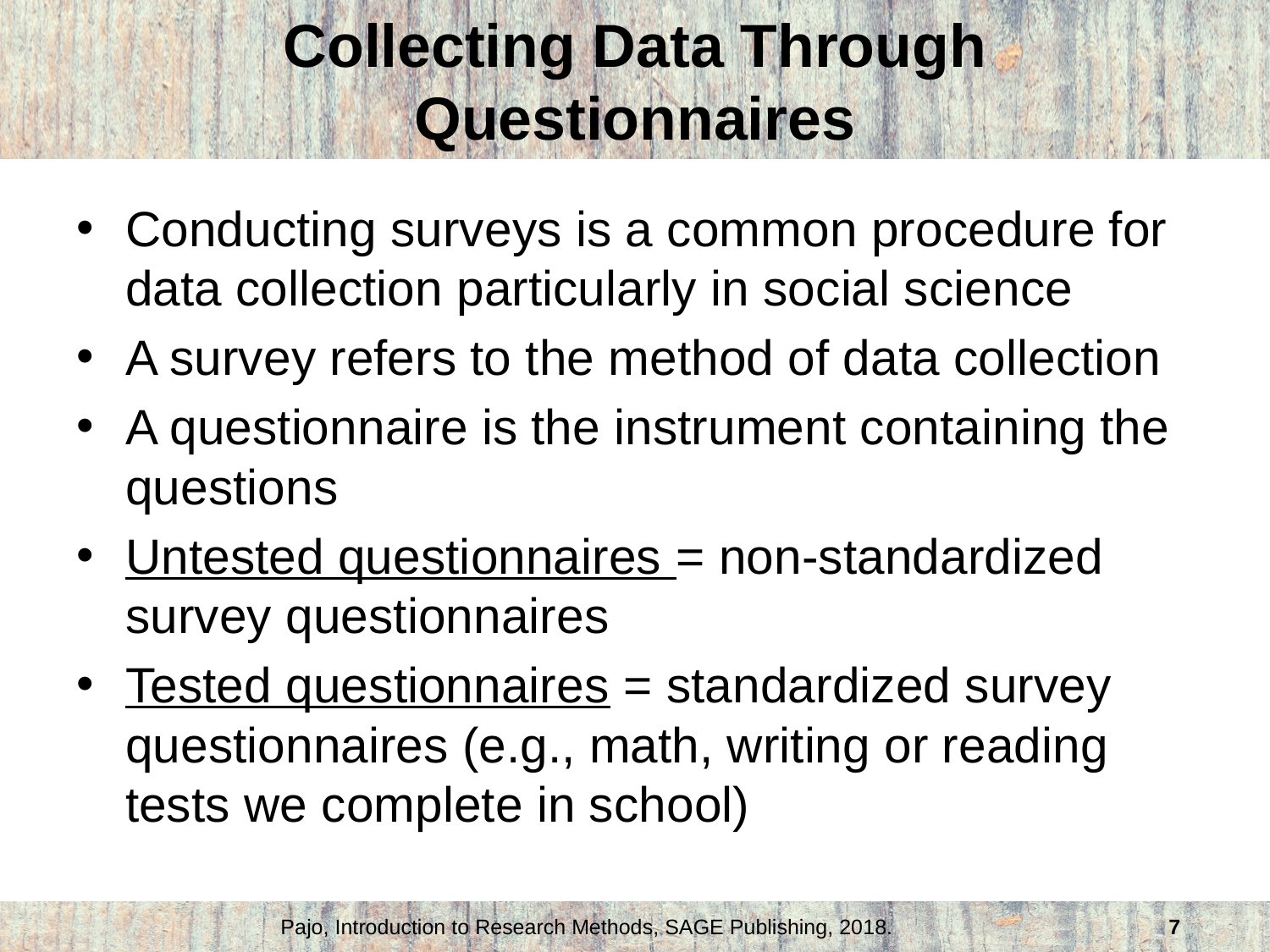

# Collecting Data Through Questionnaires
Conducting surveys is a common procedure for data collection particularly in social science
A survey refers to the method of data collection
A questionnaire is the instrument containing the questions
Untested questionnaires = non-standardized survey questionnaires
Tested questionnaires = standardized survey questionnaires (e.g., math, writing or reading tests we complete in school)
Pajo, Introduction to Research Methods, SAGE Publishing, 2018.
7